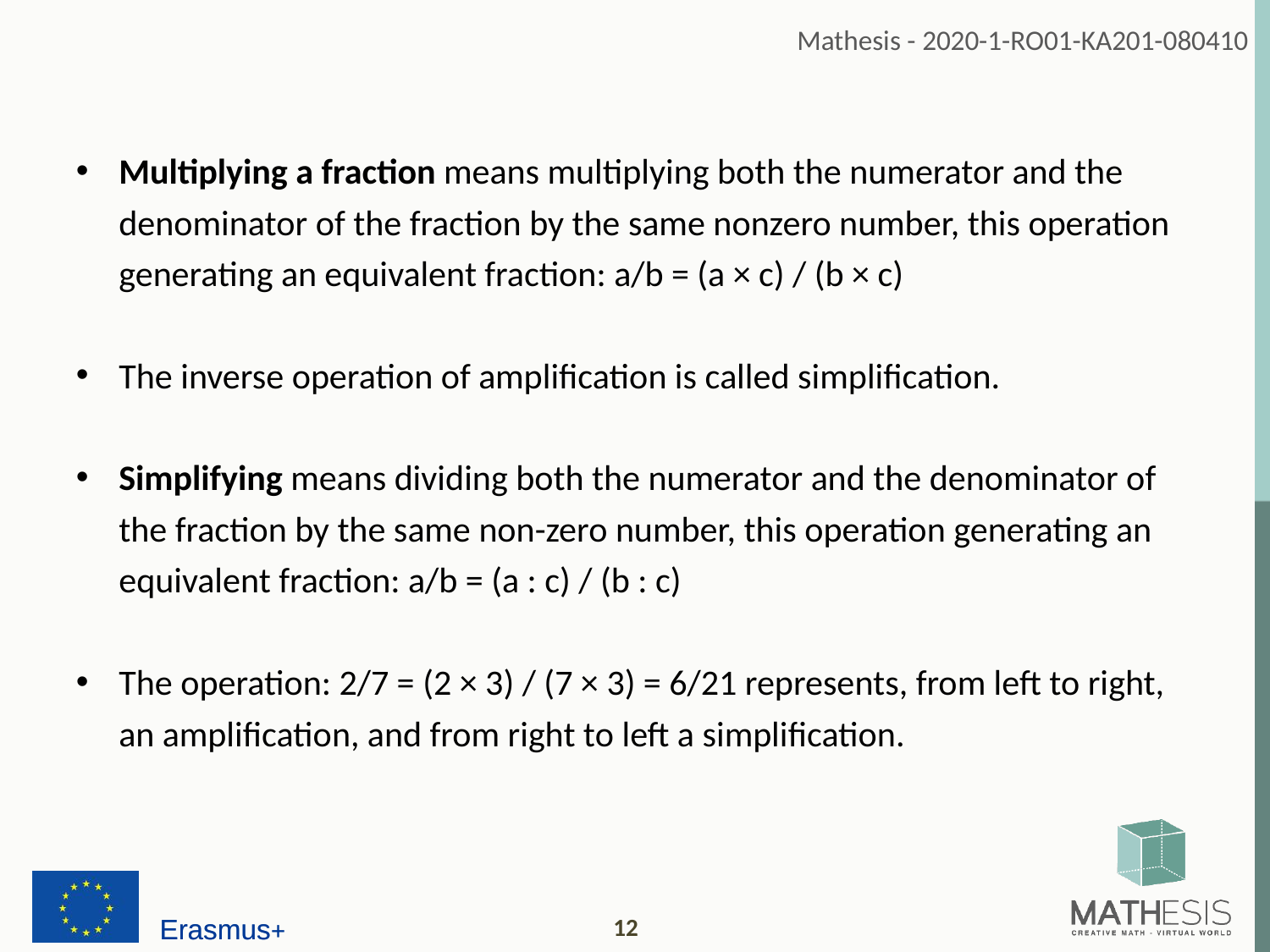

Multiplying a fraction means multiplying both the numerator and the denominator of the fraction by the same nonzero number, this operation generating an equivalent fraction: a/b = (a × c) / (b × c)

The inverse operation of amplification is called simplification.

Simplifying means dividing both the numerator and the denominator of the fraction by the same non-zero number, this operation generating an equivalent fraction: a/b = (a : c) / (b : c)

The operation: 2/7 = (2 × 3) / (7 × 3) = 6/21 represents, from left to right, an amplification, and from right to left a simplification.